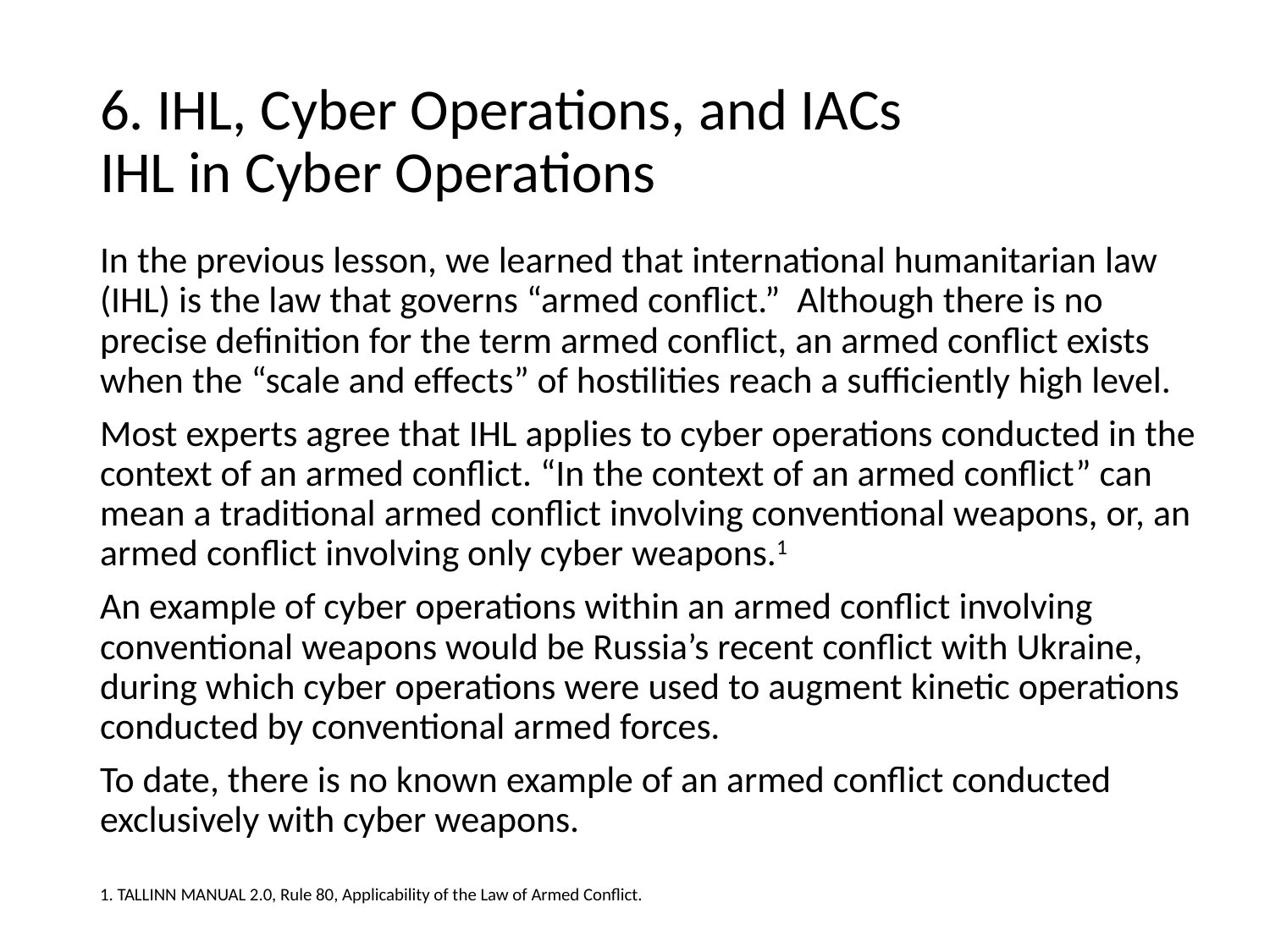

# 6. IHL, Cyber Operations, and IACs IHL in Cyber Operations
In the previous lesson, we learned that international humanitarian law (IHL) is the law that governs “armed conflict.”  Although there is no precise definition for the term armed conflict, an armed conflict exists when the “scale and effects” of hostilities reach a sufficiently high level.
Most experts agree that IHL applies to cyber operations conducted in the context of an armed conflict. “In the context of an armed conflict” can mean a traditional armed conflict involving conventional weapons, or, an armed conflict involving only cyber weapons.1
An example of cyber operations within an armed conflict involving conventional weapons would be Russia’s recent conflict with Ukraine, during which cyber operations were used to augment kinetic operations conducted by conventional armed forces.
To date, there is no known example of an armed conflict conducted exclusively with cyber weapons.

1. TALLINN MANUAL 2.0, Rule 80, Applicability of the Law of Armed Conflict.